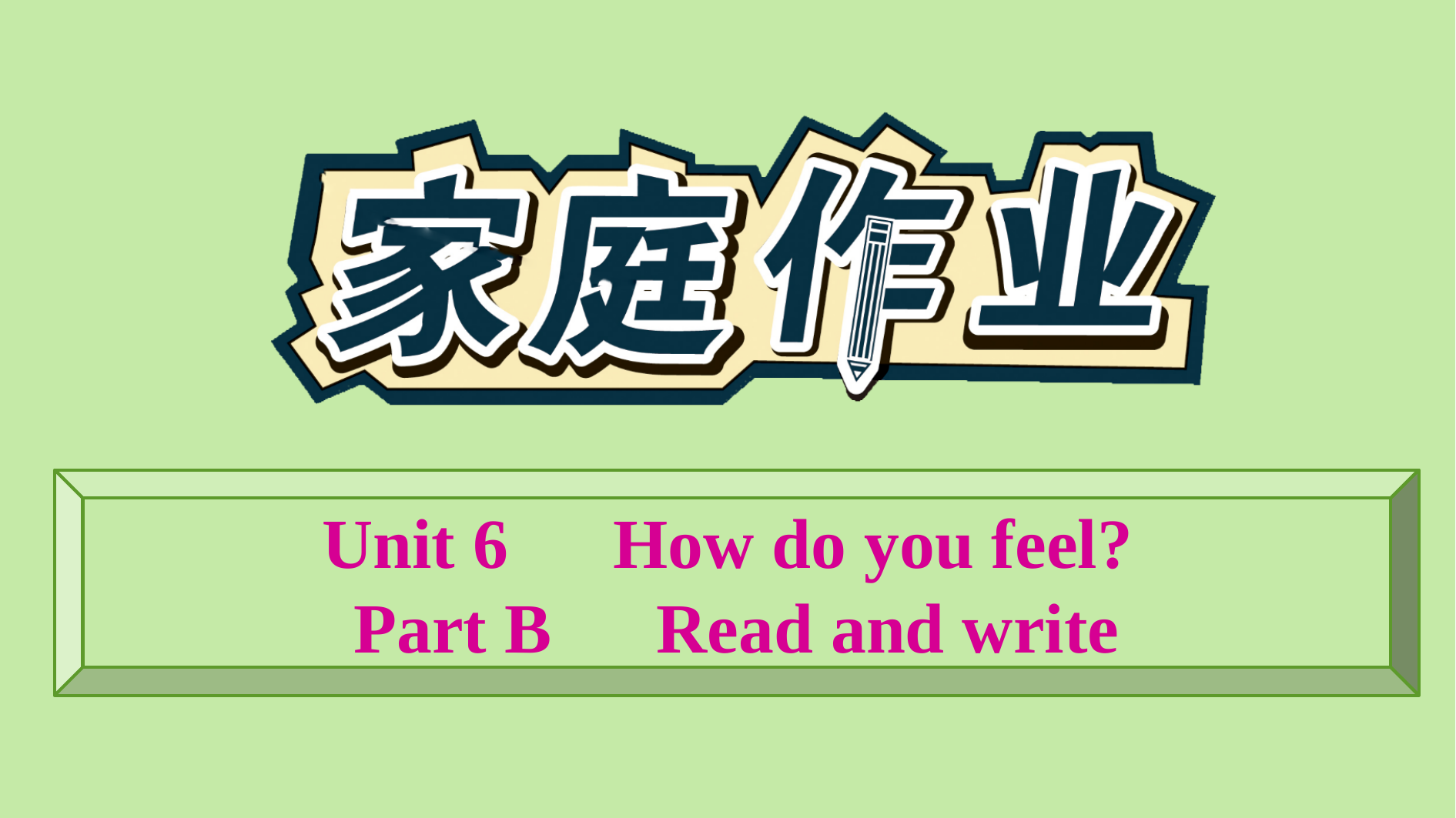

Unit 6　How do you feel?
Part B　Read and write